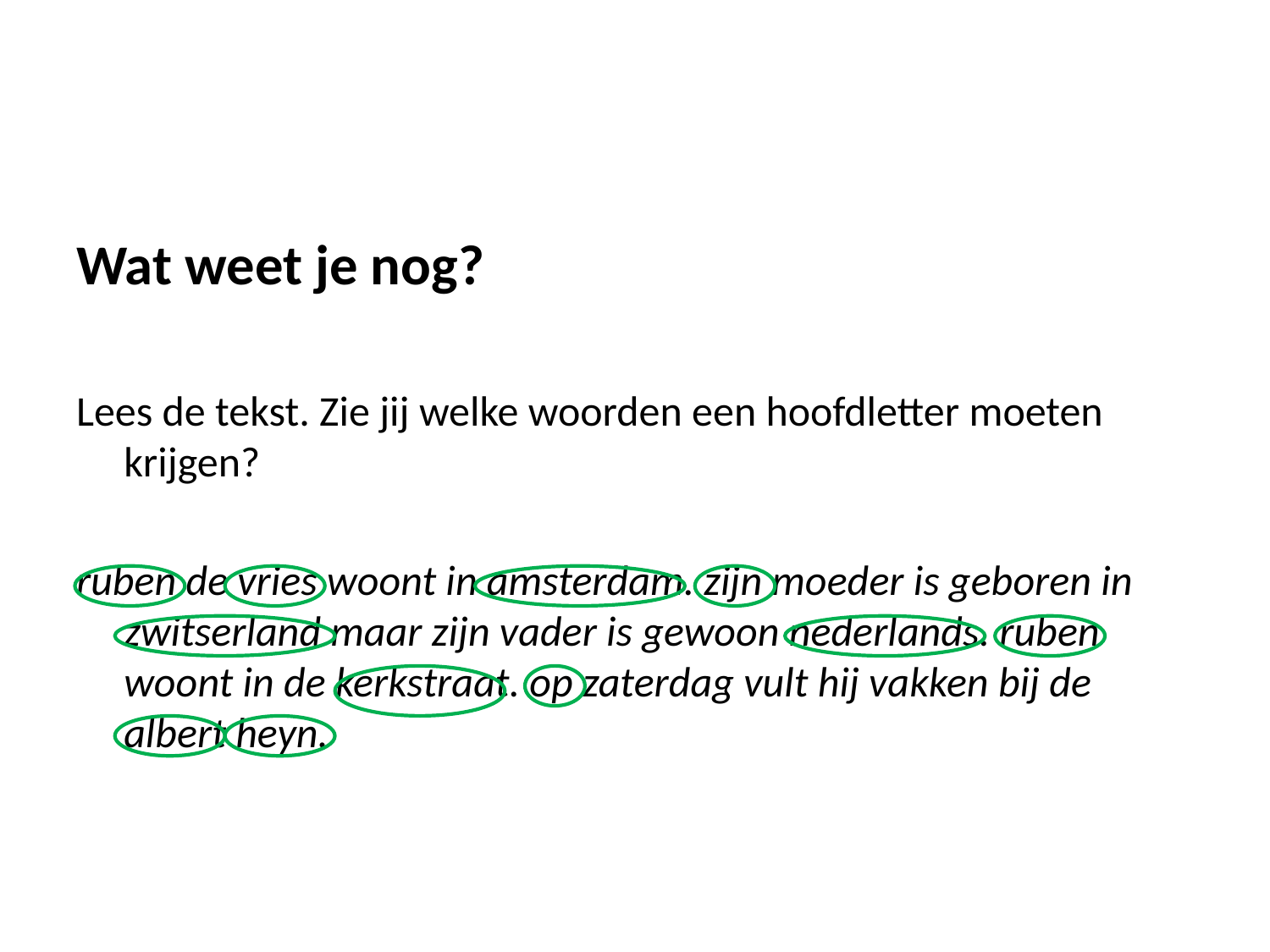

#
Wat weet je nog?

Lees de tekst. Zie jij welke woorden een hoofdletter moeten krijgen?

ruben de vries woont in amsterdam. zijn moeder is geboren in  zwitserland maar zijn vader is gewoon nederlands. ruben woont in de kerkstraat. op zaterdag vult hij vakken bij de albert heyn.